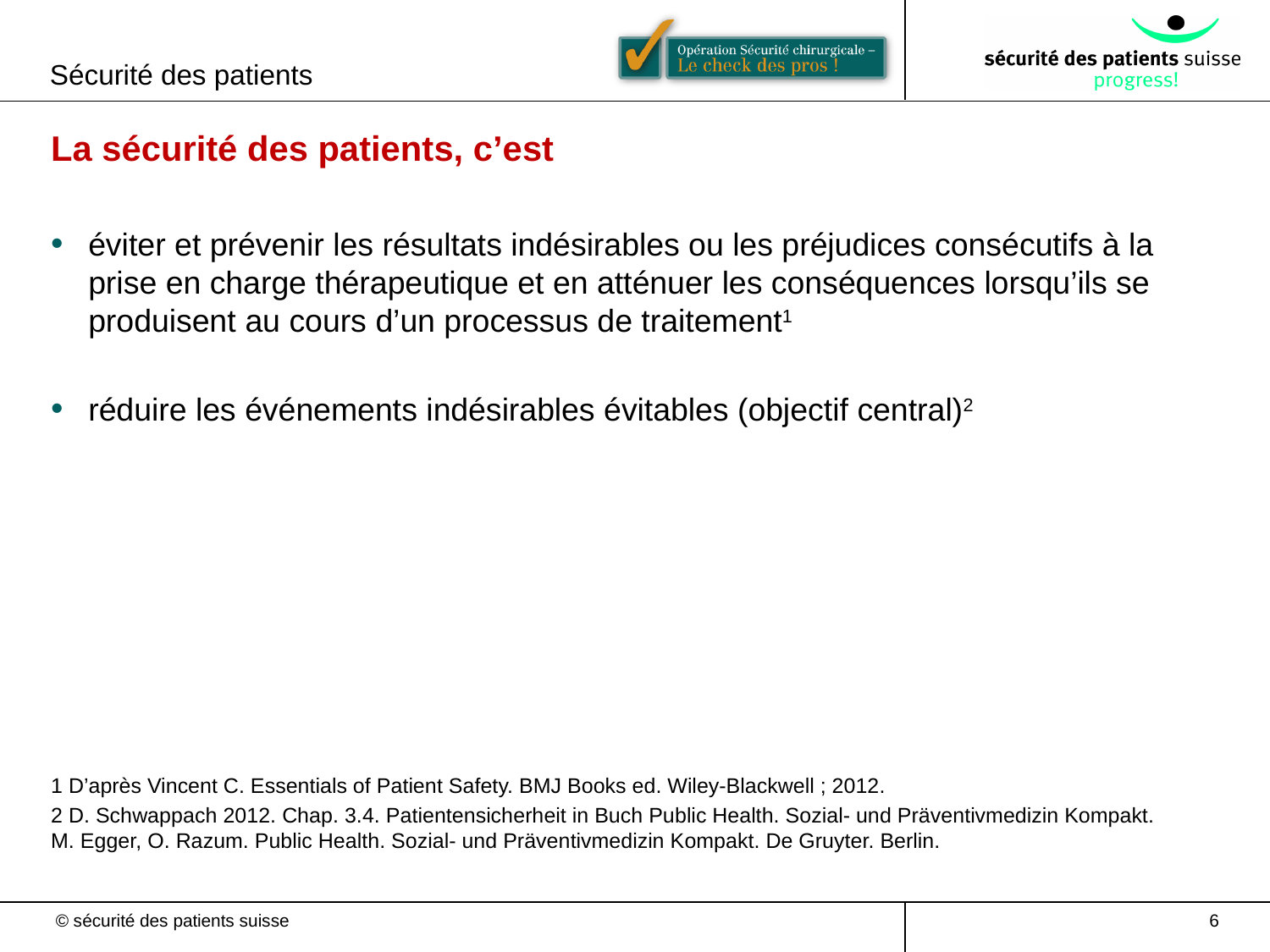

Sécurité des patients
La sécurité des patients, c’est

éviter et prévenir les résultats indésirables ou les préjudices consécutifs à la prise en charge thérapeutique et en atténuer les conséquences lorsqu’ils se produisent au cours d’un processus de traitement1

réduire les événements indésirables évitables (objectif central)2

1 D’après Vincent C. Essentials of Patient Safety. BMJ Books ed. Wiley-Blackwell ; 2012.
2 D. Schwappach 2012. Chap. 3.4. Patientensicherheit in Buch Public Health. Sozial- und Präventivmedizin Kompakt. M. Egger, O. Razum. Public Health. Sozial- und Präventivmedizin Kompakt. De Gruyter. Berlin.

6